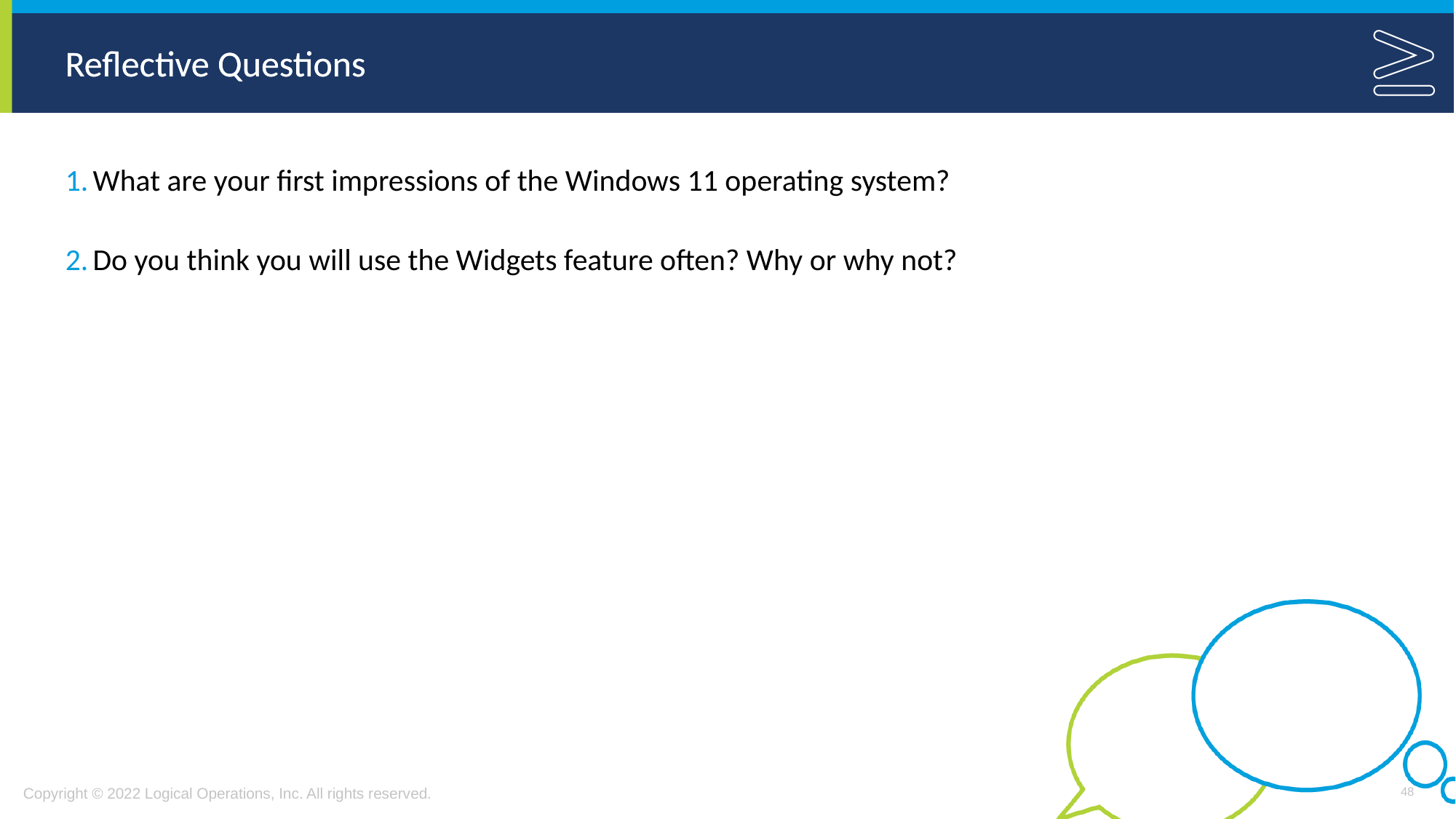

What are your first impressions of the Windows 11 operating system?
Do you think you will use the Widgets feature often? Why or why not?
48